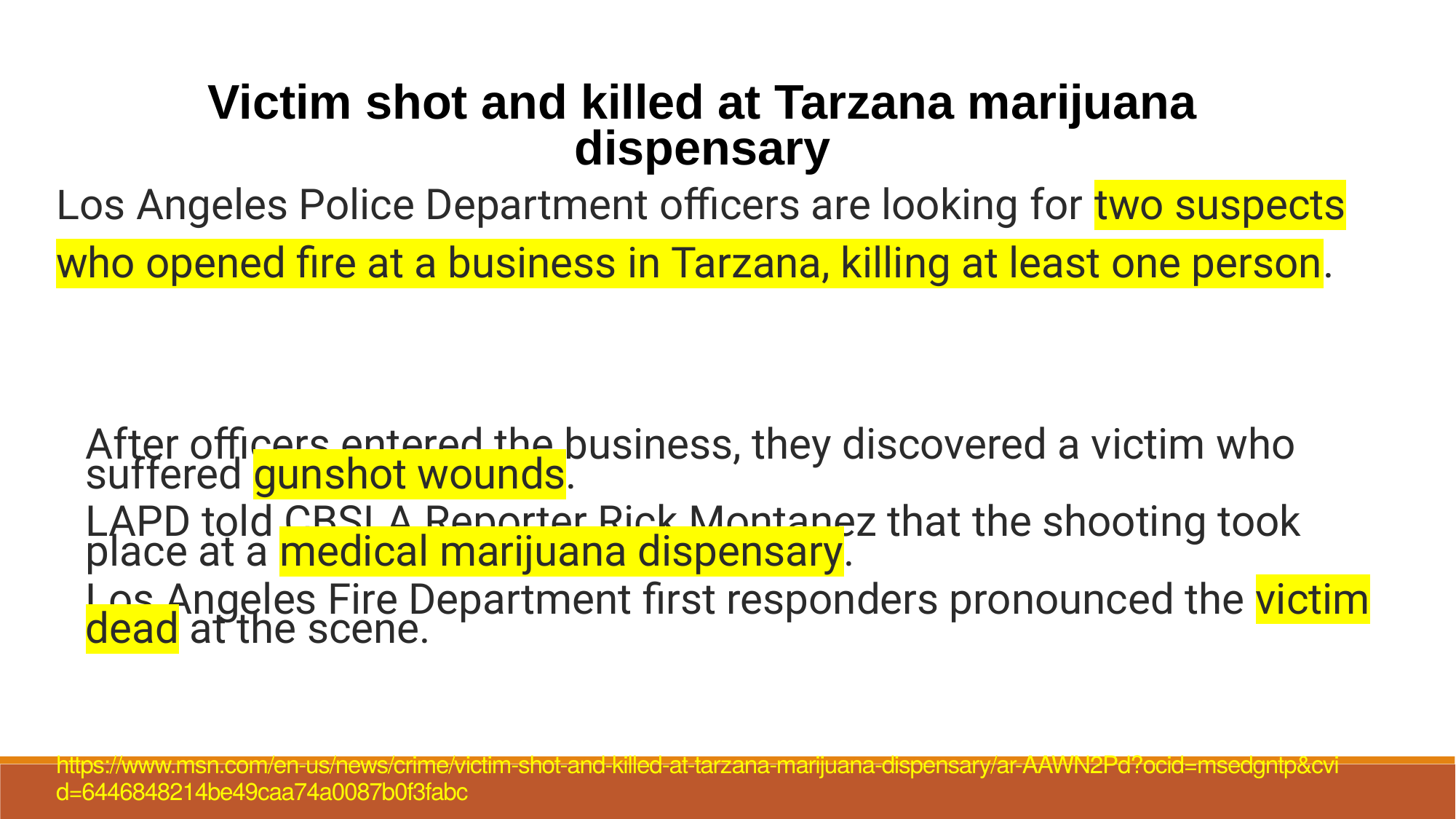

Victim shot and killed at Tarzana marijuana dispensary
Los Angeles Police Department officers are looking for two suspects who opened fire at a business in Tarzana, killing at least one person.
After officers entered the business, they discovered a victim who suffered gunshot wounds.
LAPD told CBSLA Reporter Rick Montanez that the shooting took place at a medical marijuana dispensary.
Los Angeles Fire Department first responders pronounced the victim dead at the scene.
https://www.msn.com/en-us/news/crime/victim-shot-and-killed-at-tarzana-marijuana-dispensary/ar-AAWN2Pd?ocid=msedgntp&cvid=6446848214be49caa74a0087b0f3fabc